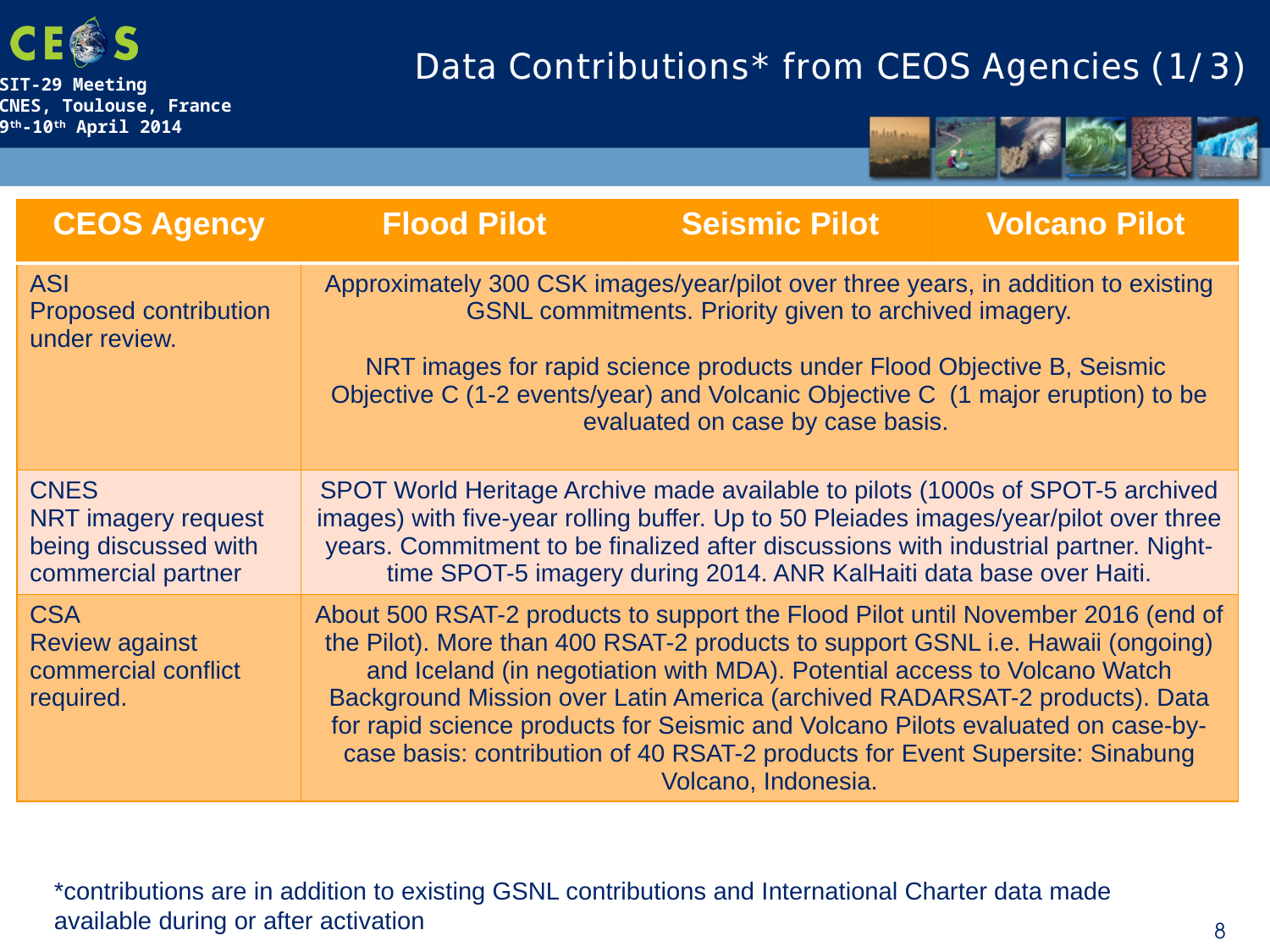

Data Contributions* from CEOS Agencies (1/3)
| CEOS Agency | Flood Pilot | Seismic Pilot | Volcano Pilot |
| --- | --- | --- | --- |
| ASI Proposed contribution under review. | Approximately 300 CSK images/year/pilot over three years, in addition to existing GSNL commitments. Priority given to archived imagery. NRT images for rapid science products under Flood Objective B, Seismic Objective C (1-2 events/year) and Volcanic Objective C (1 major eruption) to be evaluated on case by case basis. |  |  |
| CNES NRT imagery request being discussed with commercial partner | SPOT World Heritage Archive made available to pilots (1000s of SPOT-5 archived images) with five-year rolling buffer. Up to 50 Pleiades images/year/pilot over three years. Commitment to be finalized after discussions with industrial partner. Night-time SPOT-5 imagery during 2014. ANR KalHaiti data base over Haiti. |  |  |
| CSA Review against commercial conflict required. | About 500 RSAT-2 products to support the Flood Pilot until November 2016 (end of the Pilot). More than 400 RSAT-2 products to support GSNL i.e. Hawaii (ongoing) and Iceland (in negotiation with MDA). Potential access to Volcano Watch Background Mission over Latin America (archived RADARSAT-2 products). Data for rapid science products for Seismic and Volcano Pilots evaluated on case-by-case basis: contribution of 40 RSAT-2 products for Event Supersite: Sinabung Volcano, Indonesia. |  |  |
*contributions are in addition to existing GSNL contributions and International Charter data made available during or after activation
8